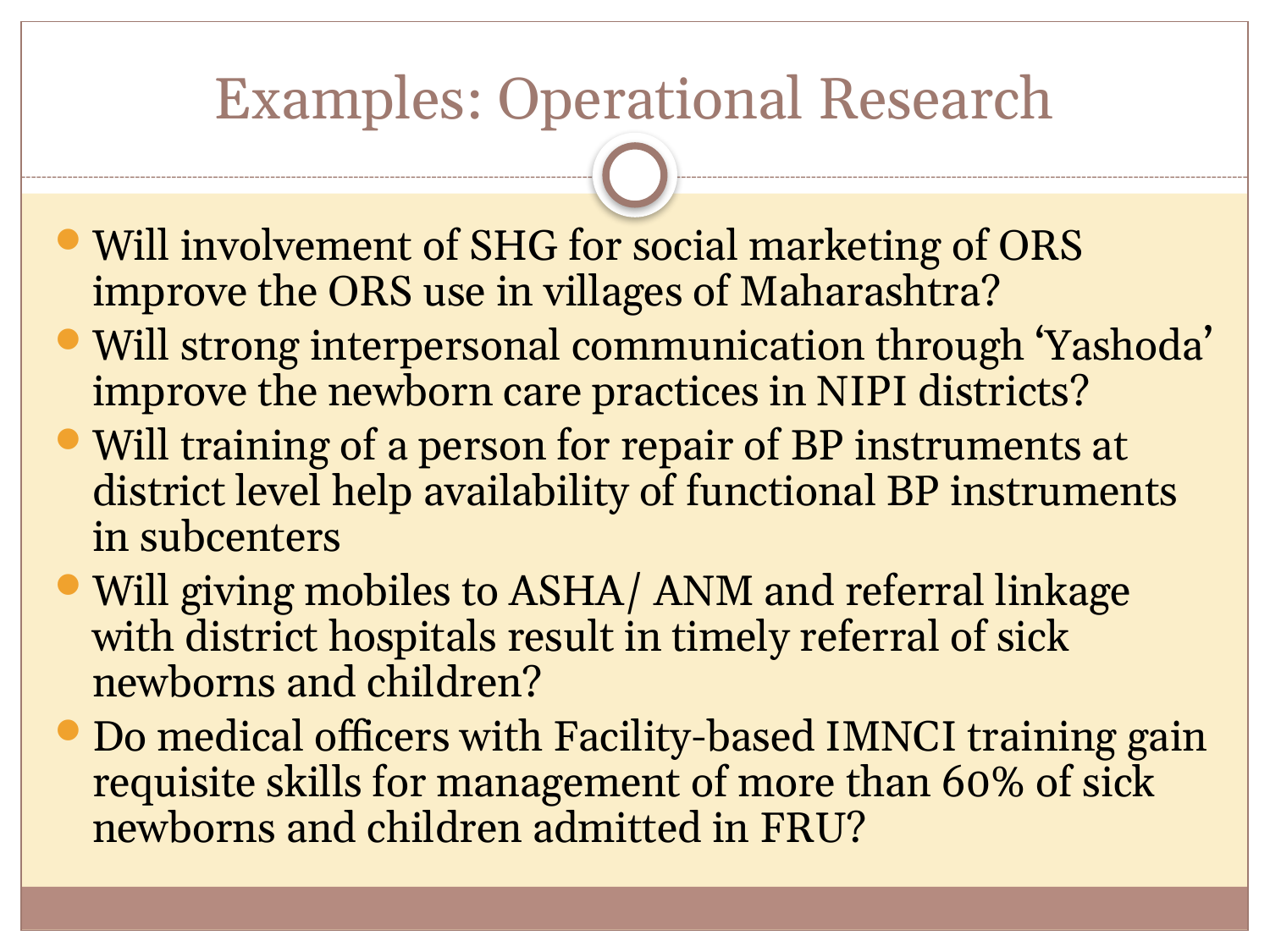

Examples: Operational Research
Will involvement of SHG for social marketing of ORS improve the ORS use in villages of Maharashtra?
Will strong interpersonal communication through ‘Yashoda’ improve the newborn care practices in NIPI districts?
Will training of a person for repair of BP instruments at district level help availability of functional BP instruments in subcenters
Will giving mobiles to ASHA/ ANM and referral linkage with district hospitals result in timely referral of sick newborns and children?
Do medical officers with Facility-based IMNCI training gain requisite skills for management of more than 60% of sick newborns and children admitted in FRU?